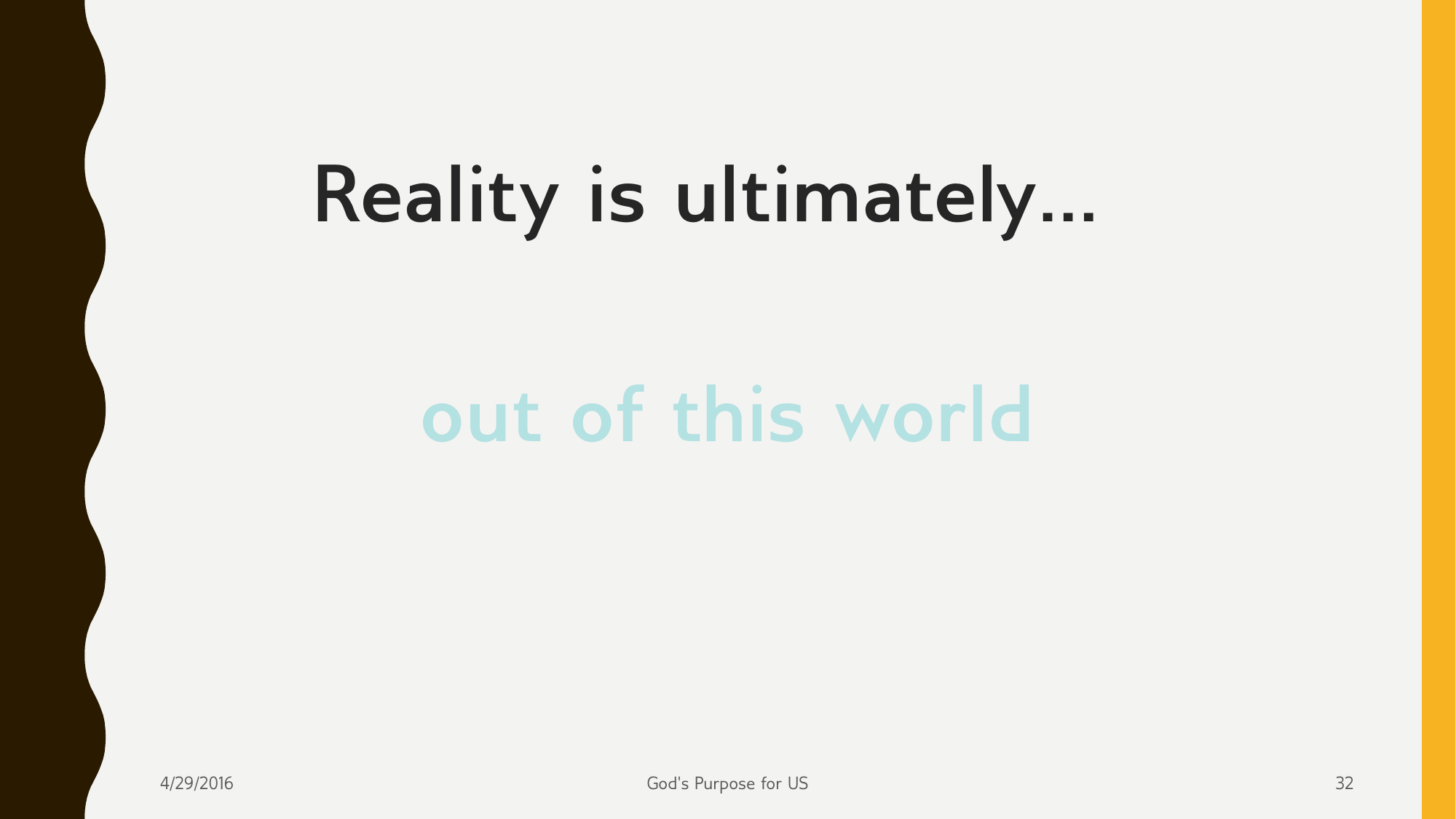

Reality is ultimately…
out of this world
4/29/2016
God's Purpose for US
32